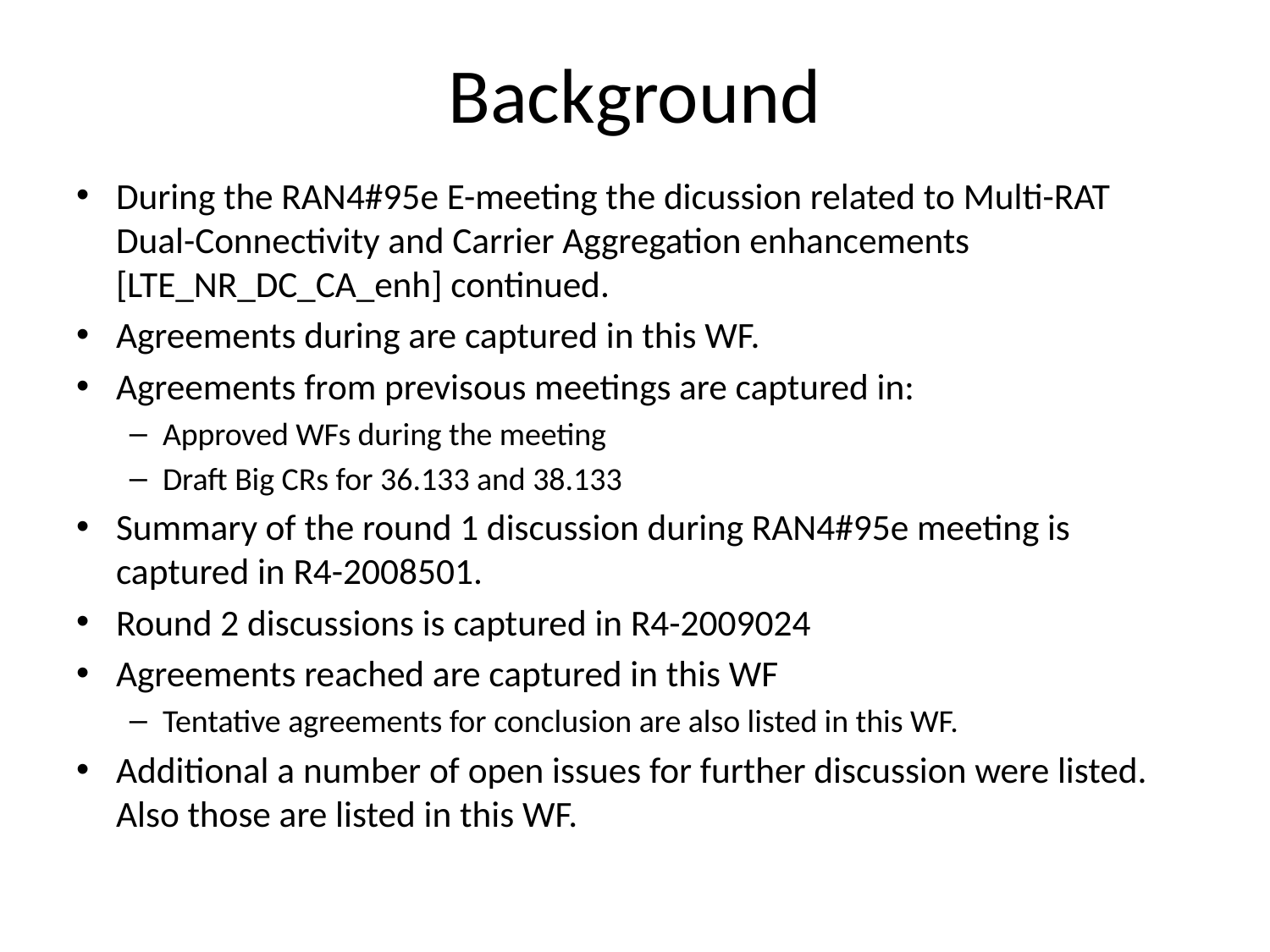

# Background
During the RAN4#95e E-meeting the dicussion related to Multi-RAT Dual-Connectivity and Carrier Aggregation enhancements [LTE_NR_DC_CA_enh] continued.
Agreements during are captured in this WF.
Agreements from previsous meetings are captured in:
Approved WFs during the meeting
Draft Big CRs for 36.133 and 38.133
Summary of the round 1 discussion during RAN4#95e meeting is captured in R4-2008501.
Round 2 discussions is captured in R4-2009024
Agreements reached are captured in this WF
Tentative agreements for conclusion are also listed in this WF.
Additional a number of open issues for further discussion were listed. Also those are listed in this WF.